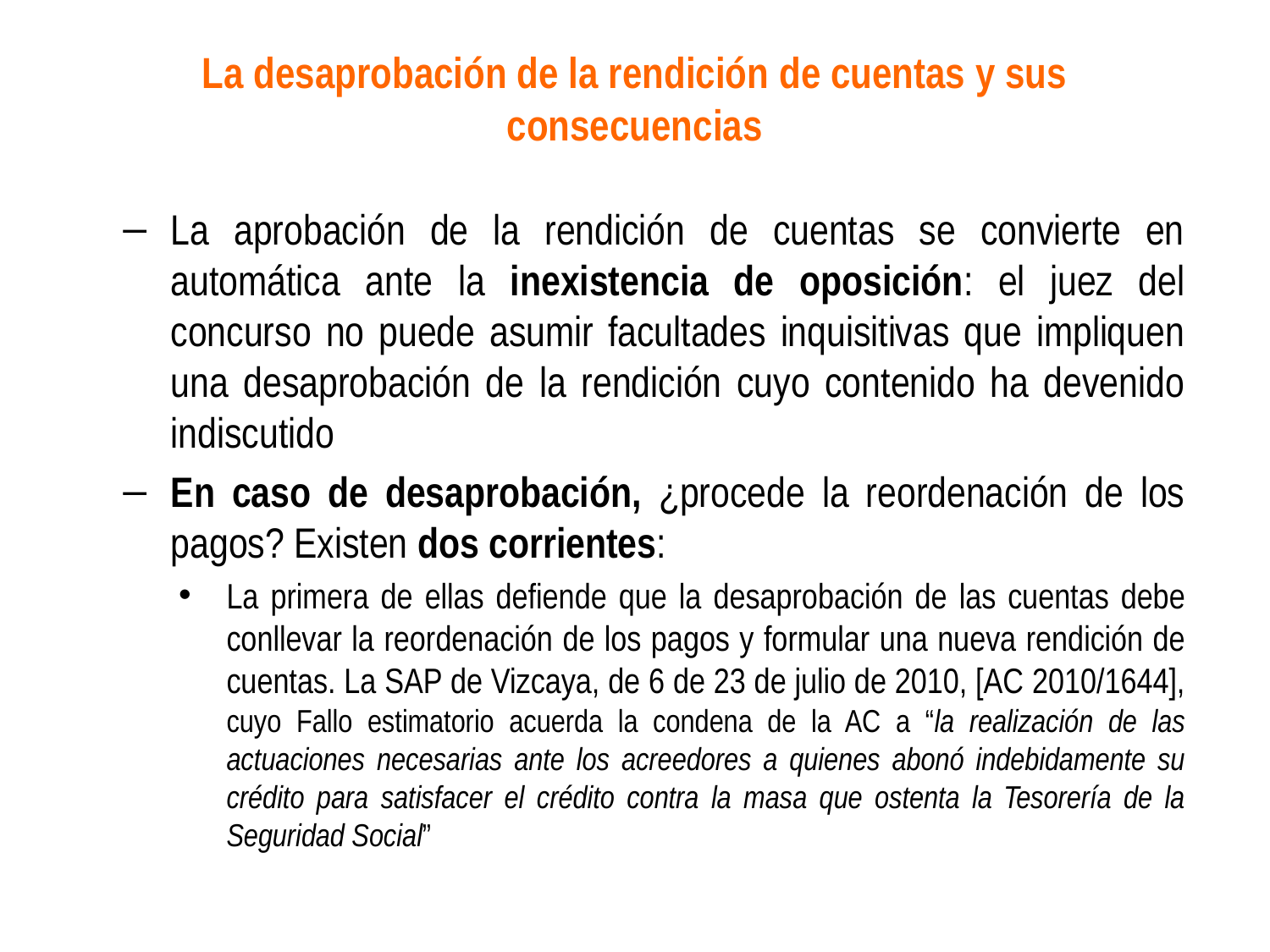

# La desaprobación de la rendición de cuentas y sus consecuencias
La aprobación de la rendición de cuentas se convierte en automática ante la inexistencia de oposición: el juez del concurso no puede asumir facultades inquisitivas que impliquen una desaprobación de la rendición cuyo contenido ha devenido indiscutido
En caso de desaprobación, ¿procede la reordenación de los pagos? Existen dos corrientes:
La primera de ellas defiende que la desaprobación de las cuentas debe conllevar la reordenación de los pagos y formular una nueva rendición de cuentas. La SAP de Vizcaya, de 6 de 23 de julio de 2010, [AC 2010/1644], cuyo Fallo estimatorio acuerda la condena de la AC a “la realización de las actuaciones necesarias ante los acreedores a quienes abonó indebidamente su crédito para satisfacer el crédito contra la masa que ostenta la Tesorería de la Seguridad Social”